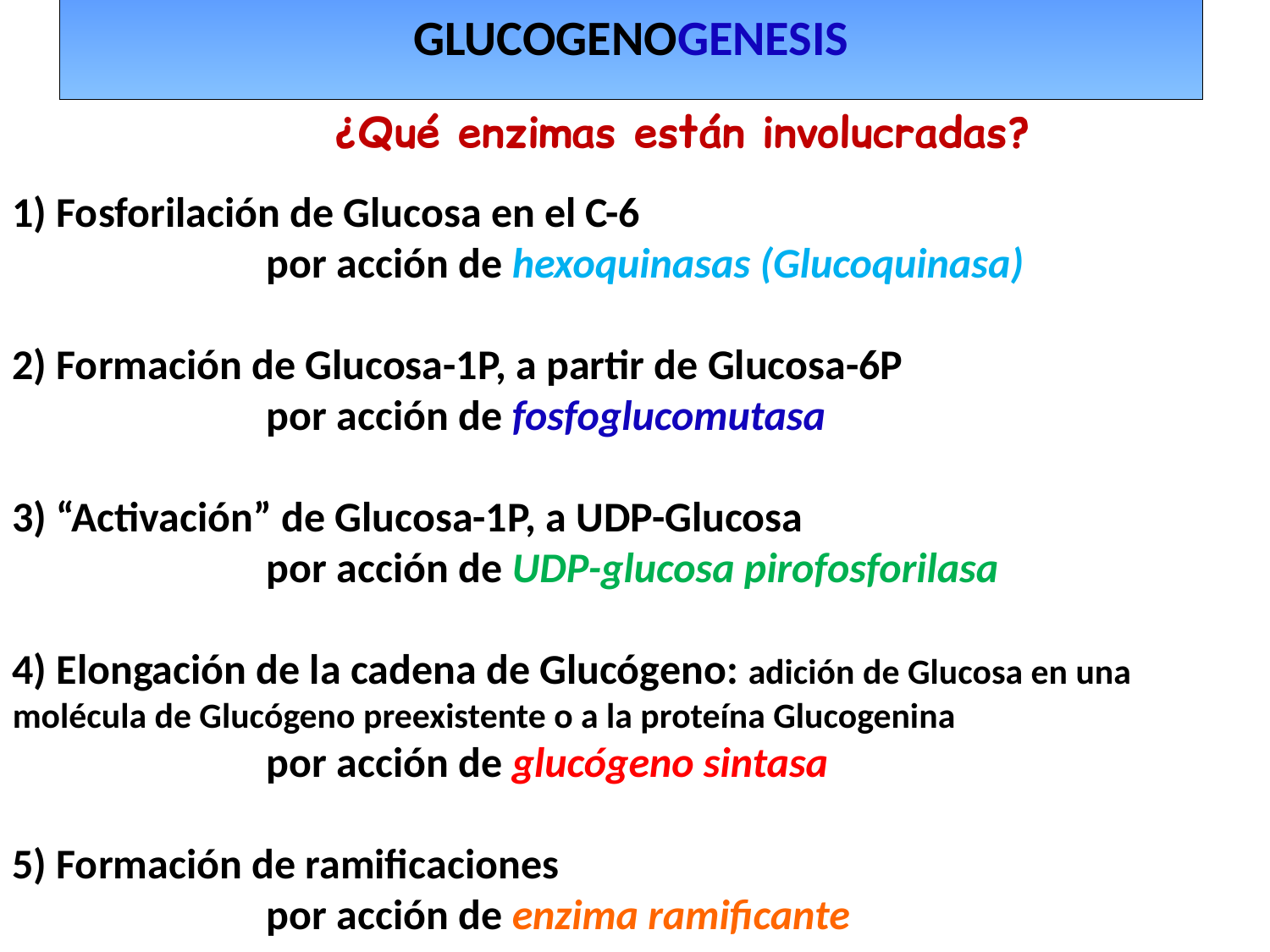

GLUCOGENOGENESIS
¿Qué enzimas están involucradas?
1) Fosforilación de Glucosa en el C-6
		por acción de hexoquinasas (Glucoquinasa)

2) Formación de Glucosa-1P, a partir de Glucosa-6P
		por acción de fosfoglucomutasa

3) “Activación” de Glucosa-1P, a UDP-Glucosa
		por acción de UDP-glucosa pirofosforilasa

4) Elongación de la cadena de Glucógeno: adición de Glucosa en una molécula de Glucógeno preexistente o a la proteína Glucogenina
		por acción de glucógeno sintasa

5) Formación de ramificaciones
		por acción de enzima ramificante